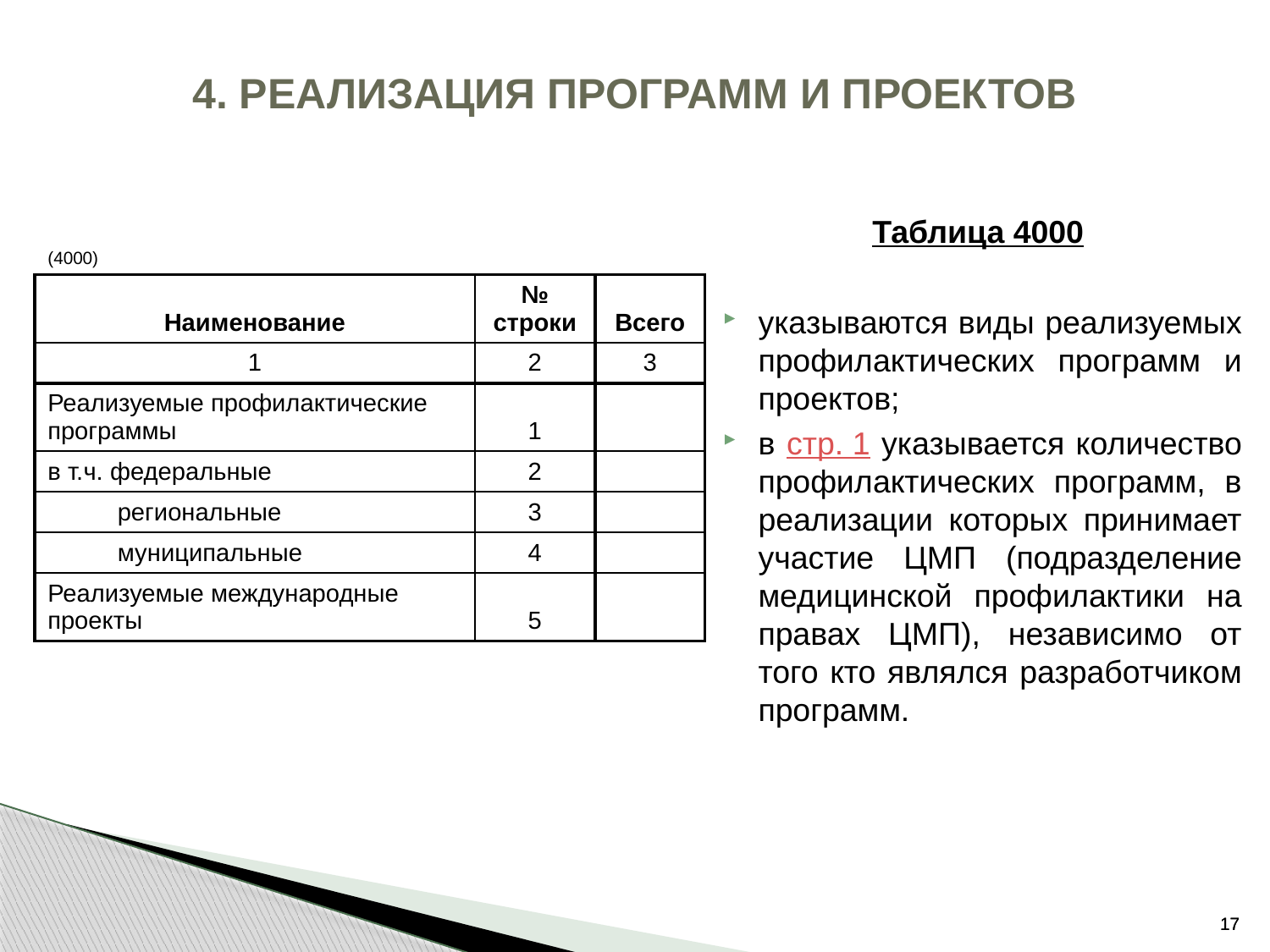

# 4. РЕАЛИЗАЦИЯ ПРОГРАММ И ПРОЕКТОВ
Таблица 4000

указываются виды реализуемых профилактических программ и проектов;
в стр. 1 указывается количество профилактических программ, в реализации которых принимает участие ЦМП (подразделение медицинской профилактики на правах ЦМП), независимо от того кто являлся разработчиком программ.
| (4000) |  |  |
| --- | --- | --- |
| Наименование | № строки | Всего |
| 1 | 2 | 3 |
| Реализуемые профилактические программы | 1 |  |
| в т.ч. федеральные | 2 |  |
| региональные | 3 |  |
| муниципальные | 4 |  |
| Реализуемые международные проекты | 5 |  |
17
17